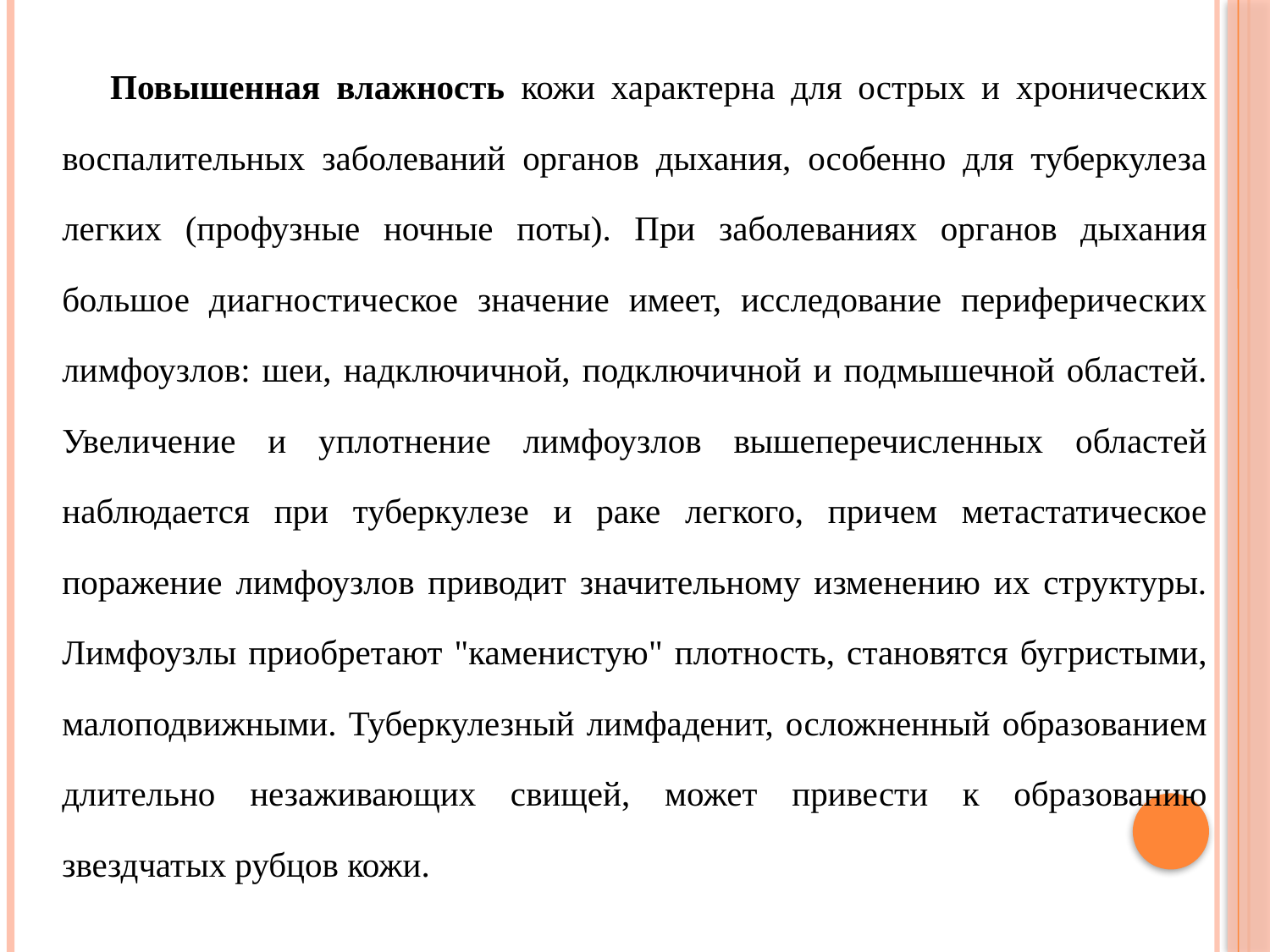

Повышенная влажность кожи характерна для острых и хронических
воспалительных заболеваний органов дыхания, особенно для туберкулеза
легких (профузные ночные поты). При заболеваниях органов дыхания большое диагностическое значение имеет, исследование периферических лимфоузлов: шеи, надключичной, подключичной и подмышечной областей. Увеличение и уплотнение лимфоузлов вышеперечисленных областей наблюдается при туберкулезе и раке легкого, причем метастатическое поражение лимфоузлов приводит значительному изменению их структуры. Лимфоузлы приобретают "каменистую" плотность, становятся бугристыми, малоподвижными. Туберкулезный лимфаденит, осложненный образованием длительно незаживающих свищей, может привести к образованию звездчатых рубцов кожи.